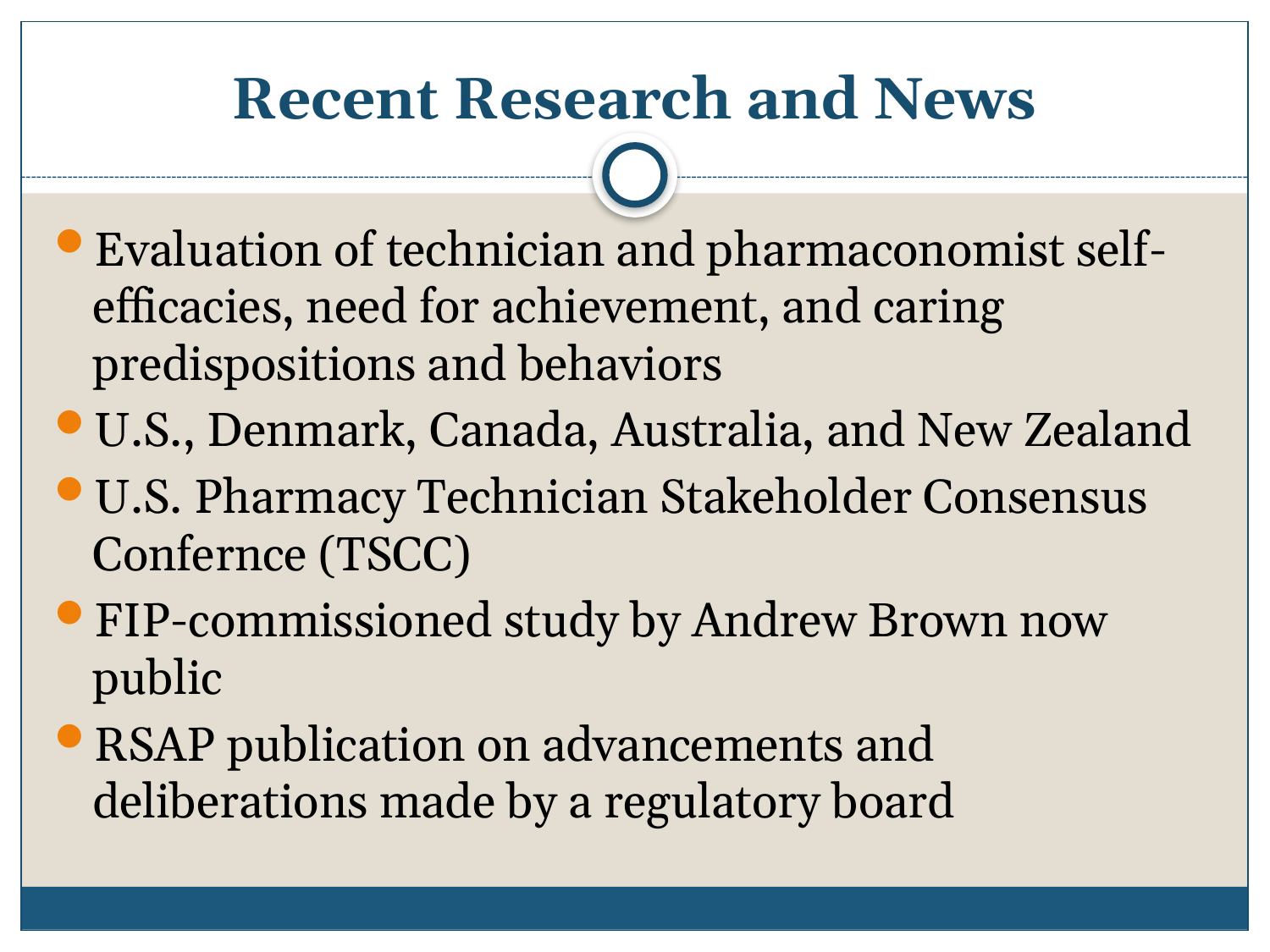

# Recent Research and News
Evaluation of technician and pharmaconomist self-efficacies, need for achievement, and caring predispositions and behaviors
U.S., Denmark, Canada, Australia, and New Zealand
U.S. Pharmacy Technician Stakeholder Consensus Confernce (TSCC)
FIP-commissioned study by Andrew Brown now public
RSAP publication on advancements and deliberations made by a regulatory board